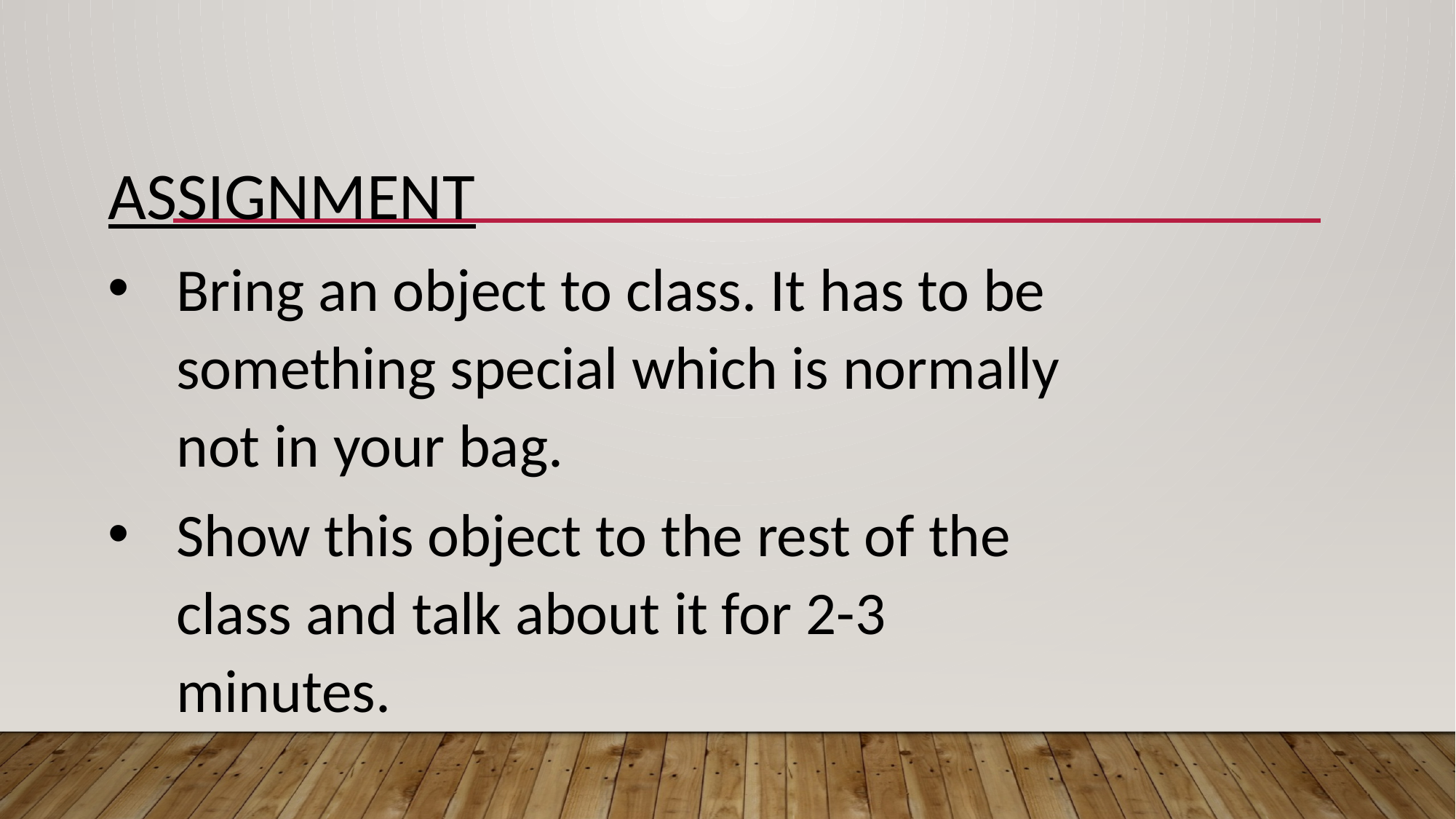

ASSIGNMENT
Bring an object to class. It has to be something special which is normally not in your bag.
Show this object to the rest of the class and talk about it for 2-3 minutes.